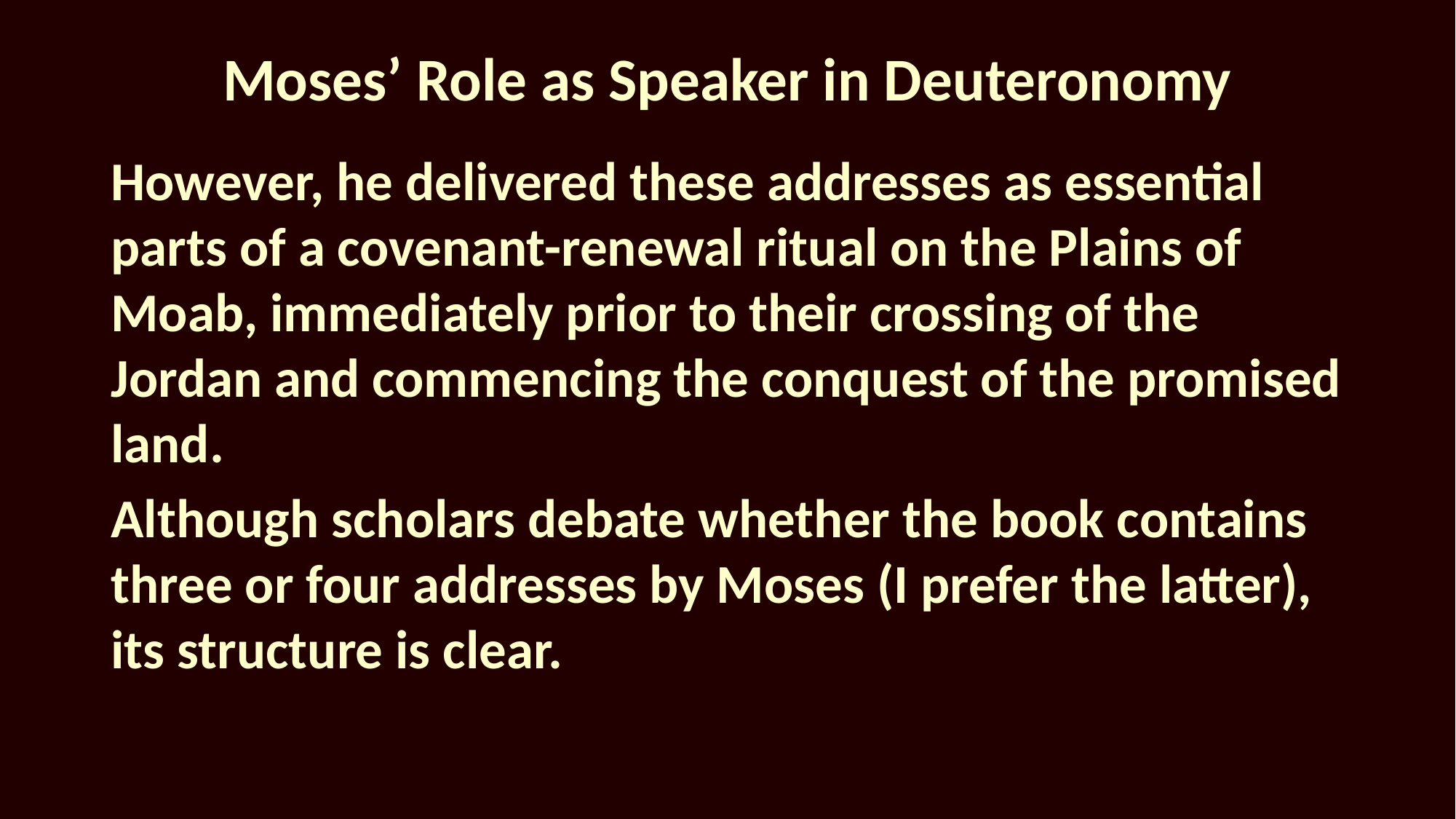

# Moses’ Role as Speaker in Deuteronomy
However, he delivered these addresses as essential parts of a covenant-renewal ritual on the Plains of Moab, immediately prior to their crossing of the Jordan and commencing the conquest of the promised land.
Although scholars debate whether the book contains three or four addresses by Moses (I prefer the latter), its structure is clear.